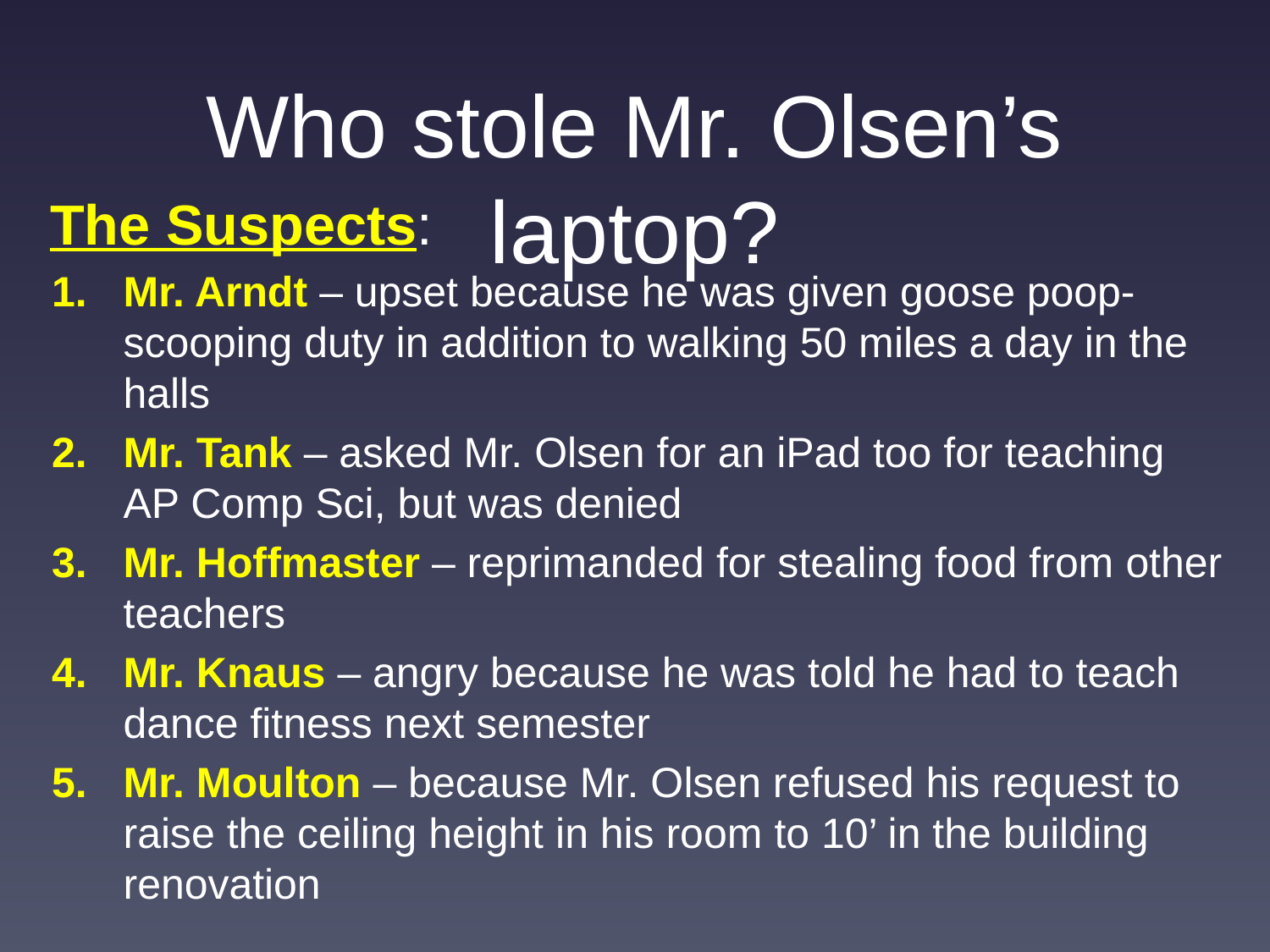

# Who stole Mr. Olsen’s laptop?
The Suspects:
Mr. Arndt – upset because he was given goose poop-scooping duty in addition to walking 50 miles a day in the halls
Mr. Tank – asked Mr. Olsen for an iPad too for teaching AP Comp Sci, but was denied
Mr. Hoffmaster – reprimanded for stealing food from other teachers
Mr. Knaus – angry because he was told he had to teach dance fitness next semester
Mr. Moulton – because Mr. Olsen refused his request to raise the ceiling height in his room to 10’ in the building renovation